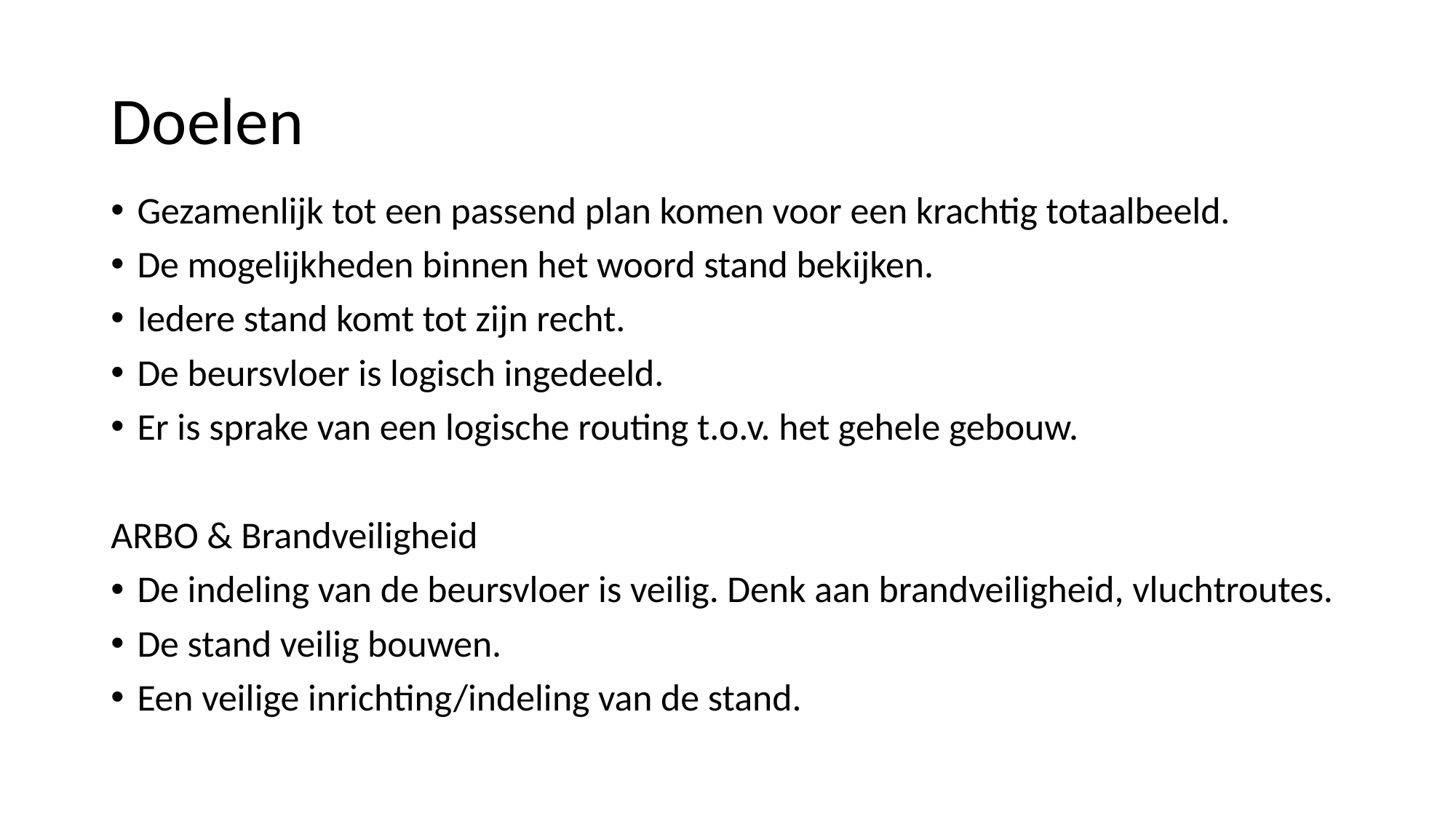

# Doelen
Gezamenlijk tot een passend plan komen voor een krachtig totaalbeeld.
De mogelijkheden binnen het woord stand bekijken.
Iedere stand komt tot zijn recht.
De beursvloer is logisch ingedeeld.
Er is sprake van een logische routing t.o.v. het gehele gebouw.

ARBO & Brandveiligheid
De indeling van de beursvloer is veilig. Denk aan brandveiligheid, vluchtroutes.
De stand veilig bouwen.
Een veilige inrichting/indeling van de stand.